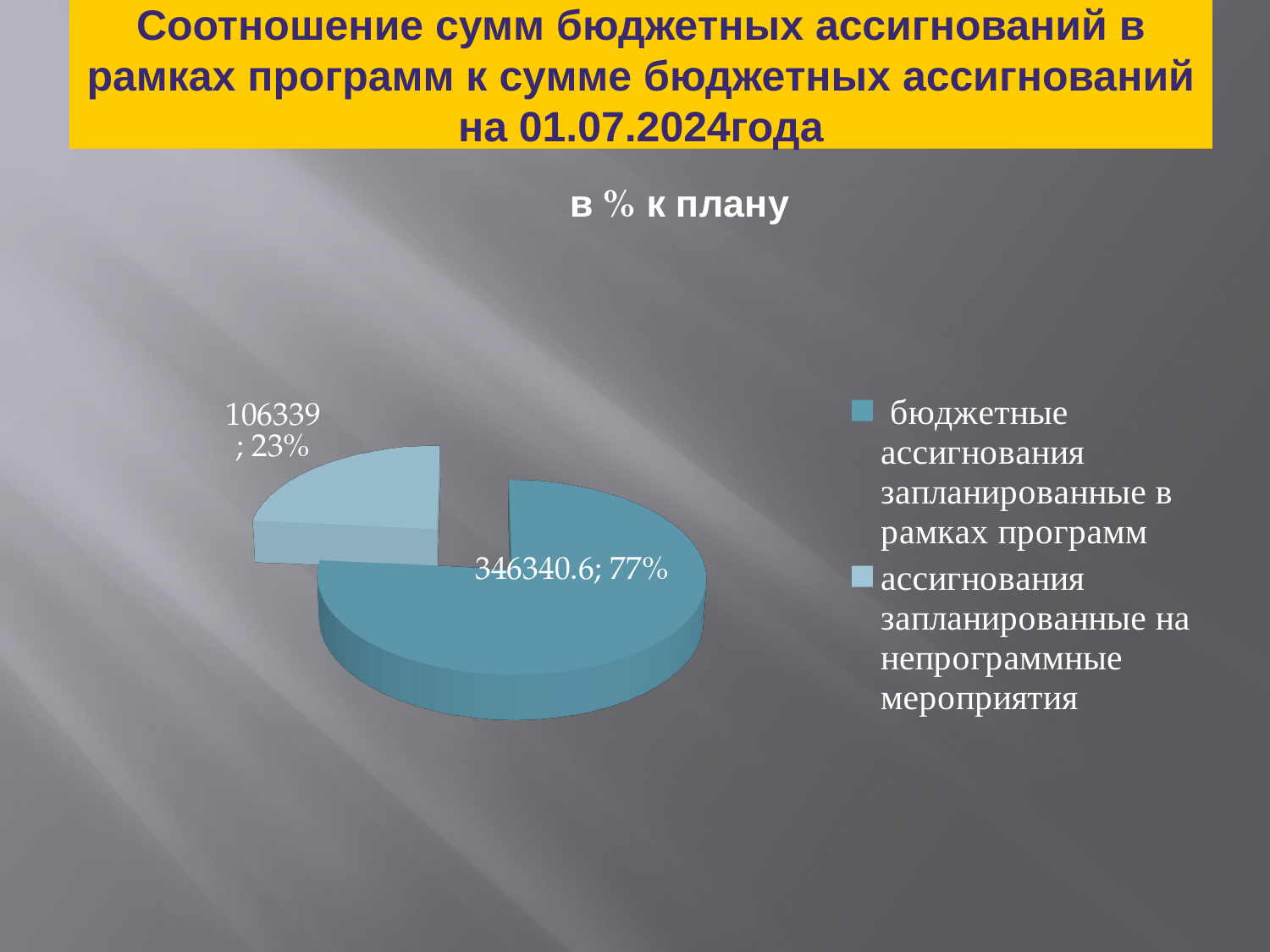

# Соотношение сумм бюджетных ассигнований в рамках программ к сумме бюджетных ассигнований на 01.07.2024года

[unsupported chart]